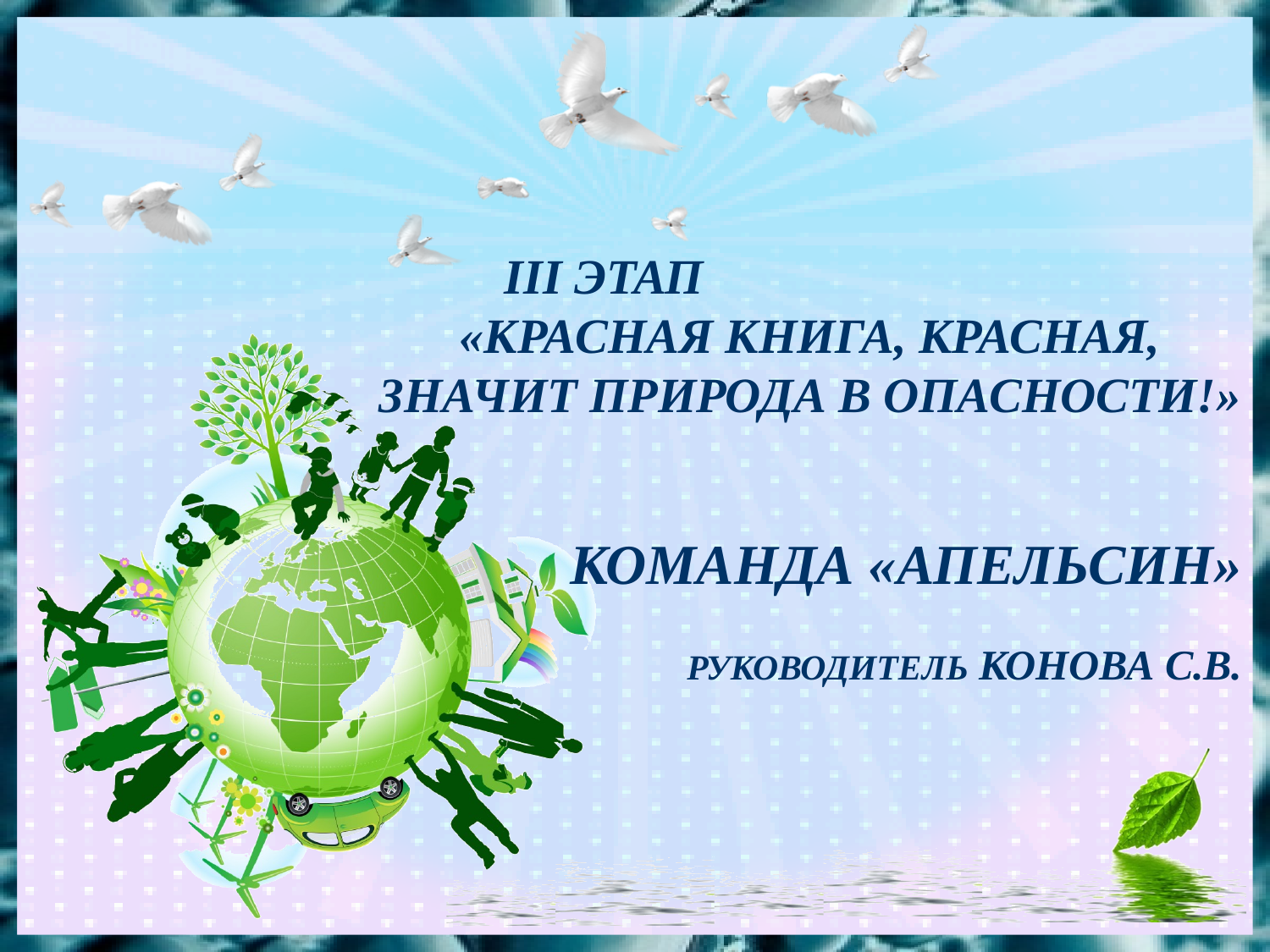

III этап
«Красная книга, красная, значит природа в опасности!»

 Команда «Апельсин»

Руководитель Конова С.В.